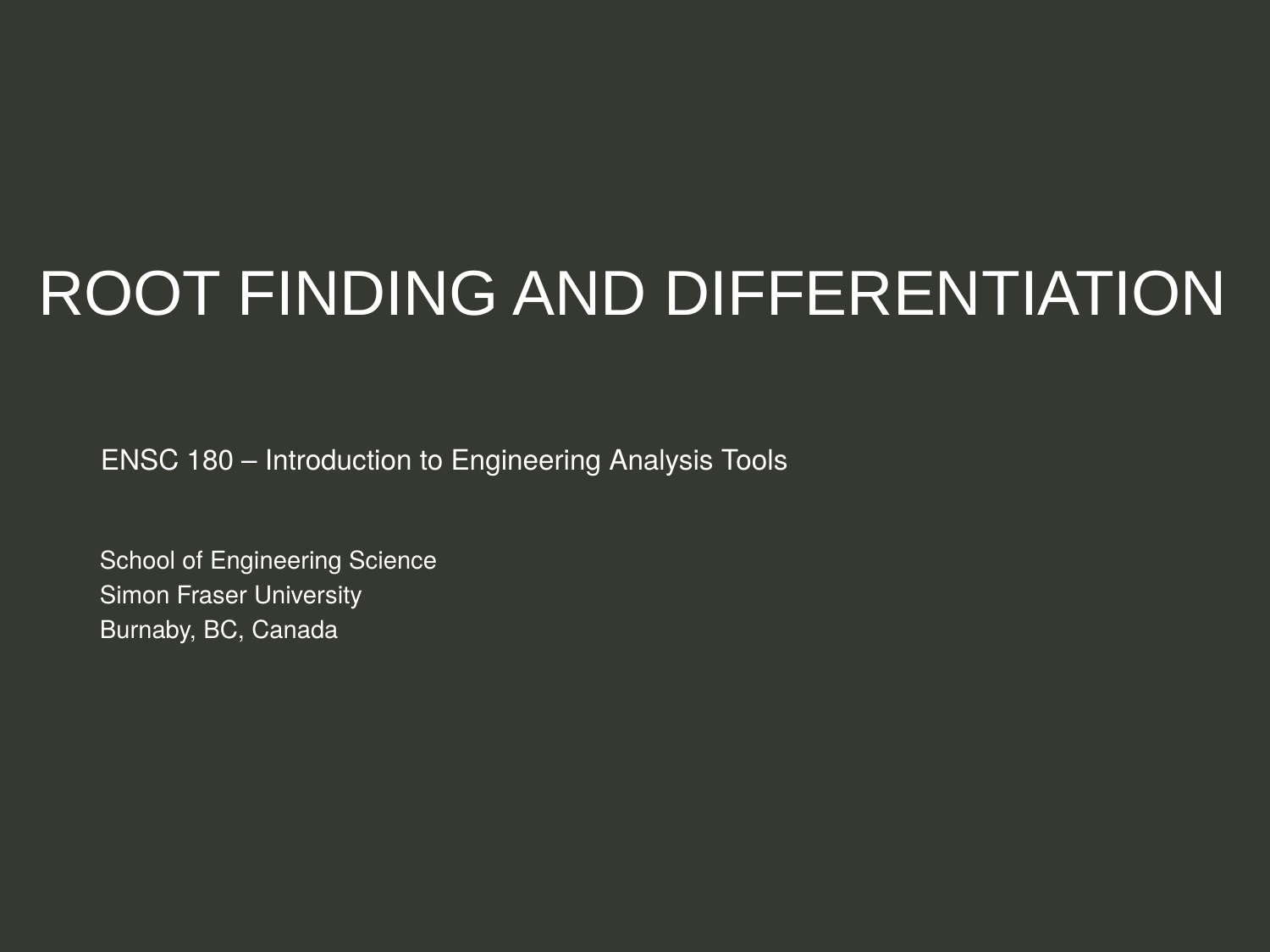

# Root Finding and differentiation
ENSC 180 – Introduction to Engineering Analysis Tools